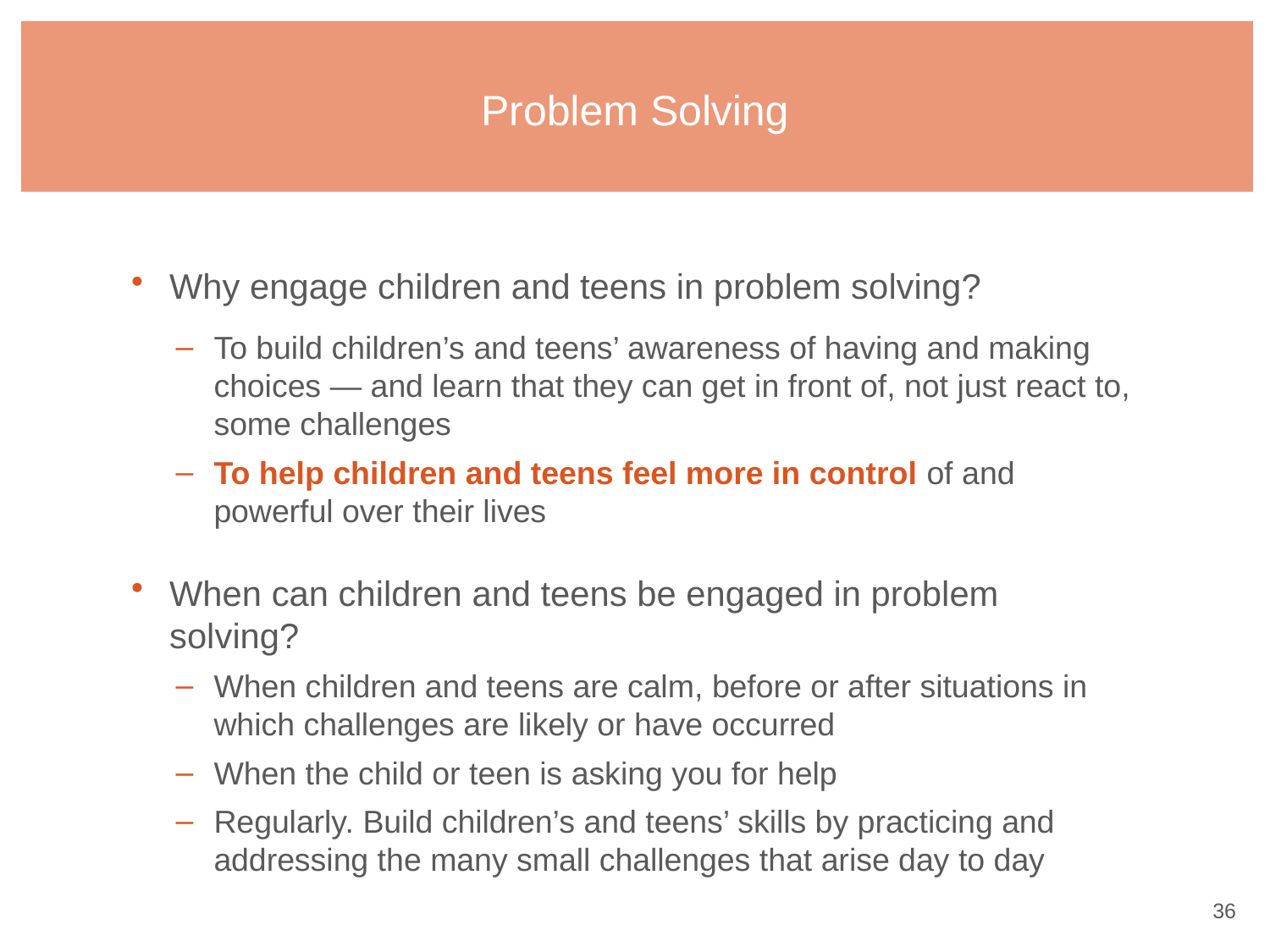

# Problem Solving
Why engage children and teens in problem solving?
To build children’s and teens’ awareness of having and making choices — and learn that they can get in front of, not just react to, some challenges
To help children and teens feel more in control of and powerful over their lives
When can children and teens be engaged in problem solving?
When children and teens are calm, before or after situations in which challenges are likely or have occurred
When the child or teen is asking you for help
Regularly. Build children’s and teens’ skills by practicing and addressing the many small challenges that arise day to day

36